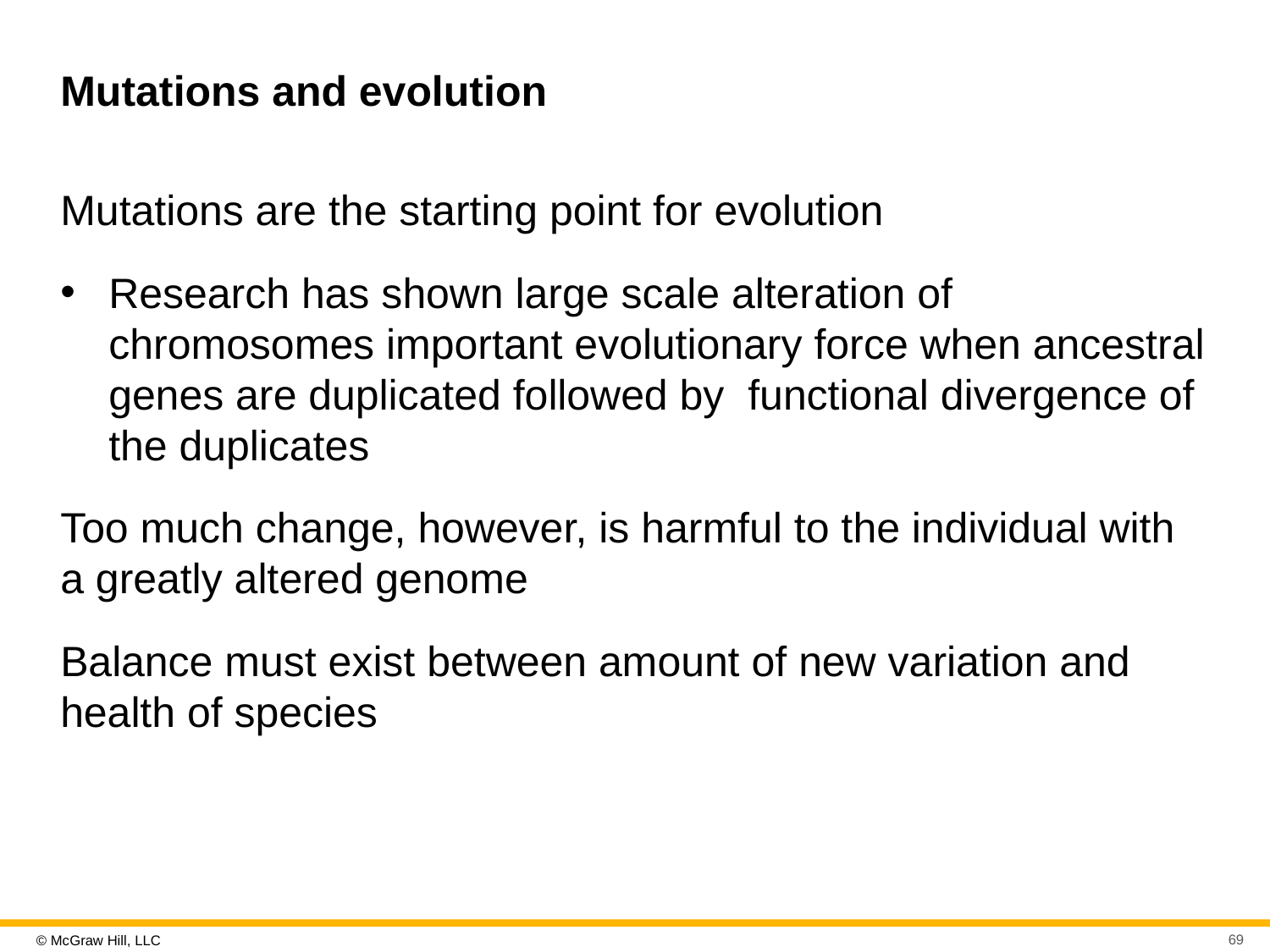

# Mutations and evolution
Mutations are the starting point for evolution
Research has shown large scale alteration of chromosomes important evolutionary force when ancestral genes are duplicated followed by  functional divergence of the duplicates
Too much change, however, is harmful to the individual with a greatly altered genome
Balance must exist between amount of new variation and health of species
69